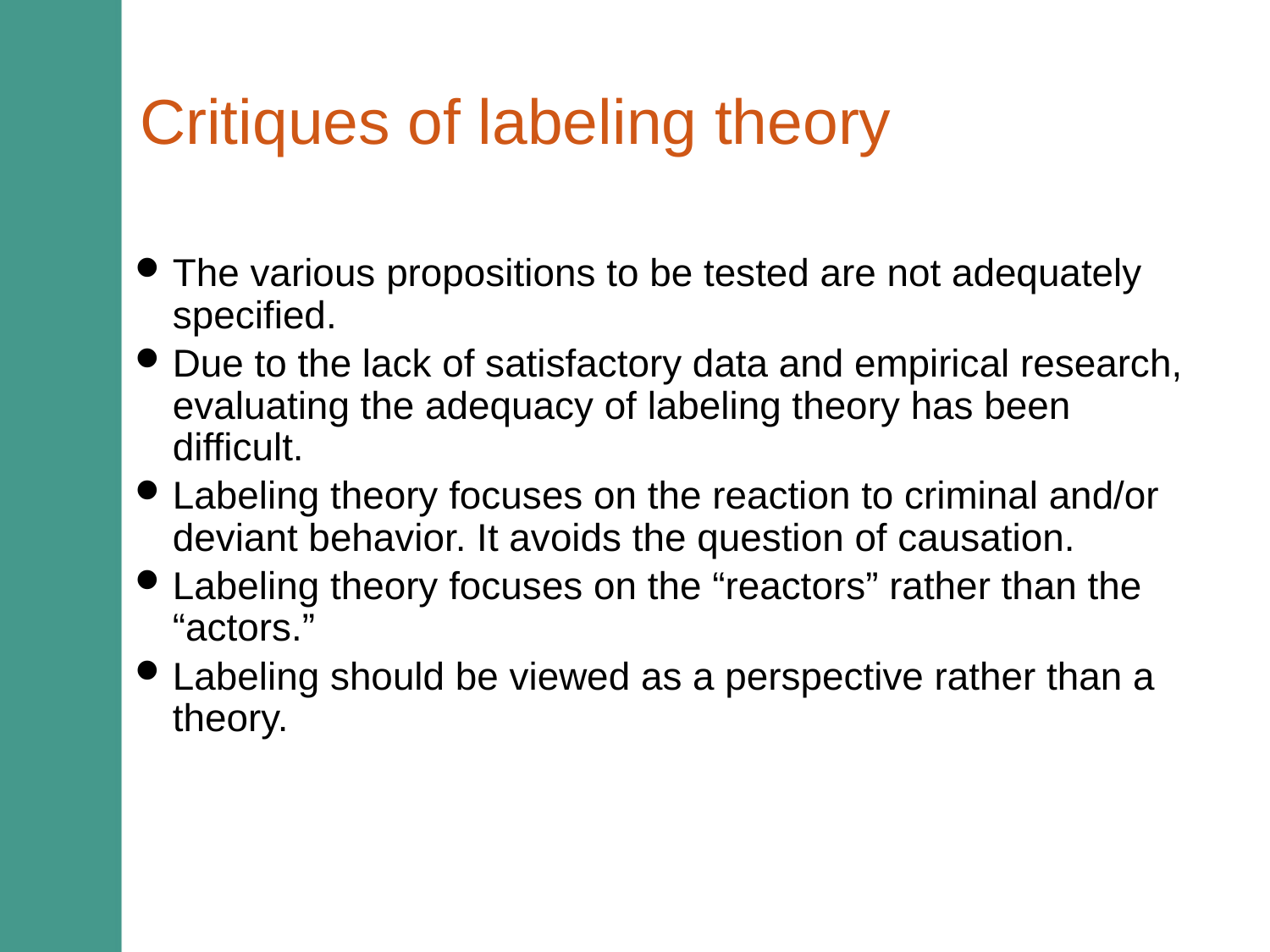

# Critiques of labeling theory
The various propositions to be tested are not adequately specified.
Due to the lack of satisfactory data and empirical research, evaluating the adequacy of labeling theory has been difficult.
Labeling theory focuses on the reaction to criminal and/or deviant behavior. It avoids the question of causation.
Labeling theory focuses on the “reactors” rather than the “actors.”
Labeling should be viewed as a perspective rather than a theory.